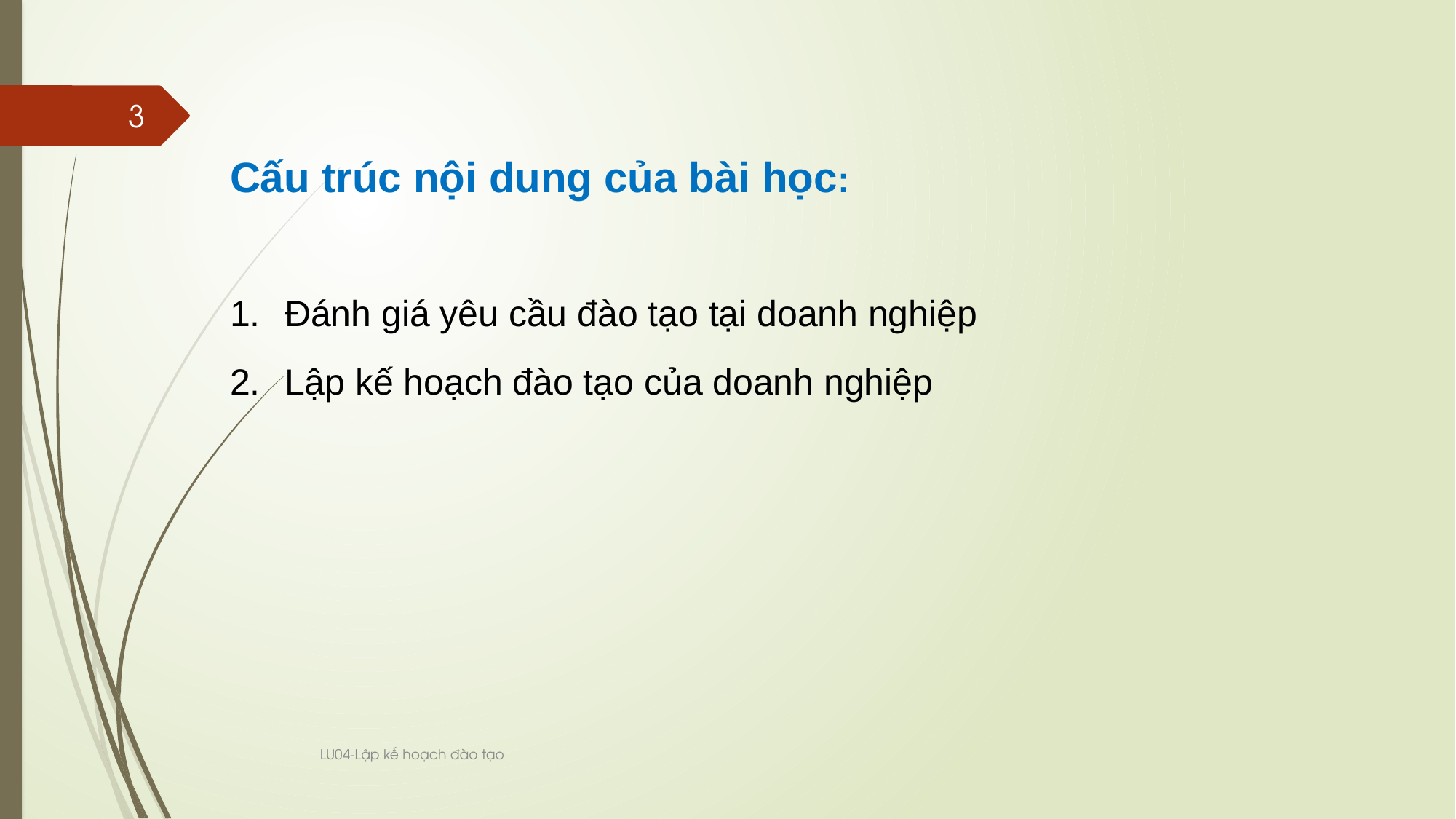

3
Cấu trúc nội dung của bài học:

Đánh giá yêu cầu đào tạo tại doanh nghiệp
Lập kế hoạch đào tạo của doanh nghiệp

LU04-Lập kế hoạch đào tạo